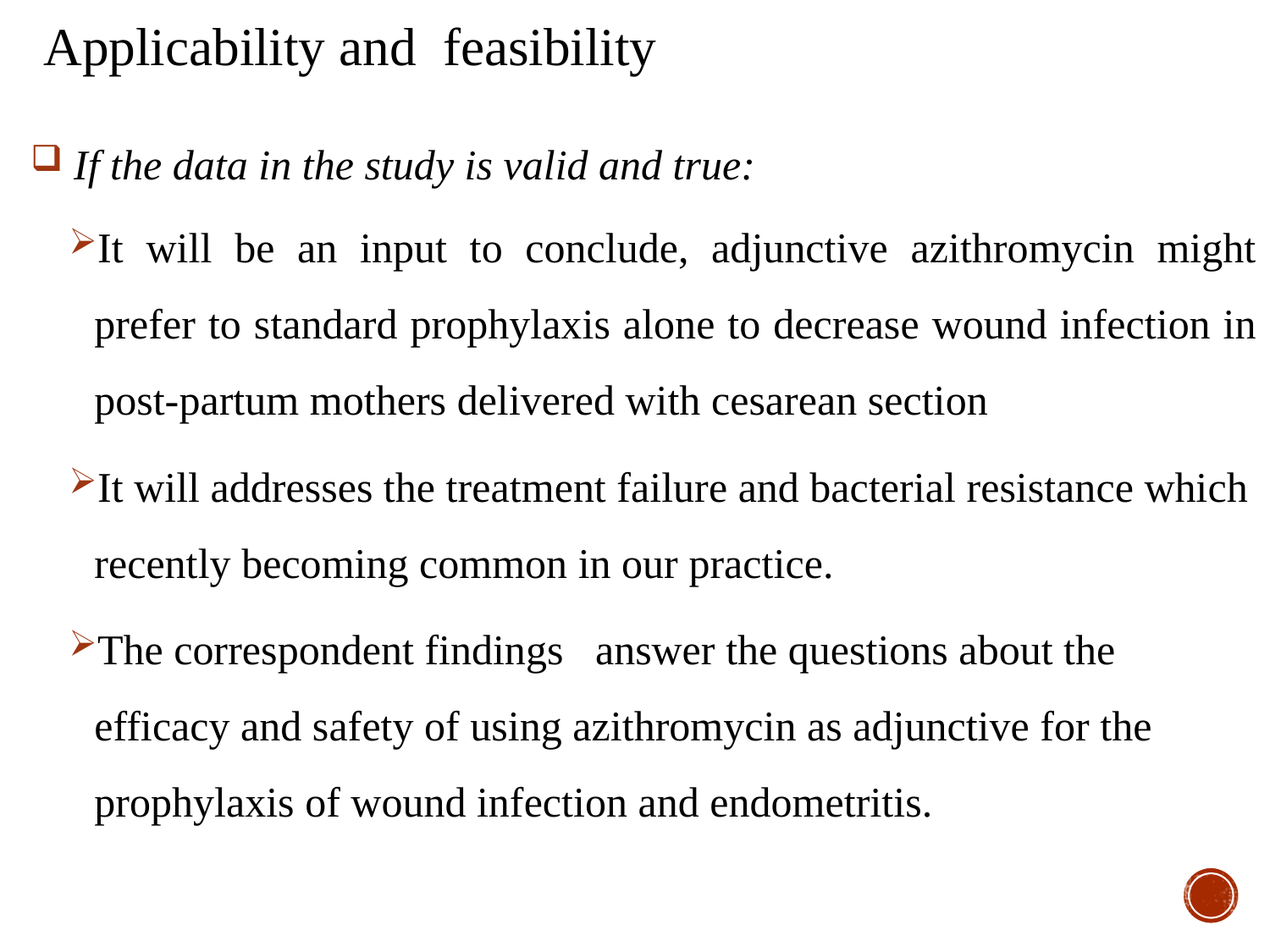

# Applicability and  feasibility
 If the data in the study is valid and true:
It will be an input to conclude, adjunctive azithromycin might prefer to standard prophylaxis alone to decrease wound infection in post-partum mothers delivered with cesarean section
It will addresses the treatment failure and bacterial resistance which recently becoming common in our practice.
The correspondent findings   answer the questions about the efficacy and safety of using azithromycin as adjunctive for the prophylaxis of wound infection and endometritis.
20